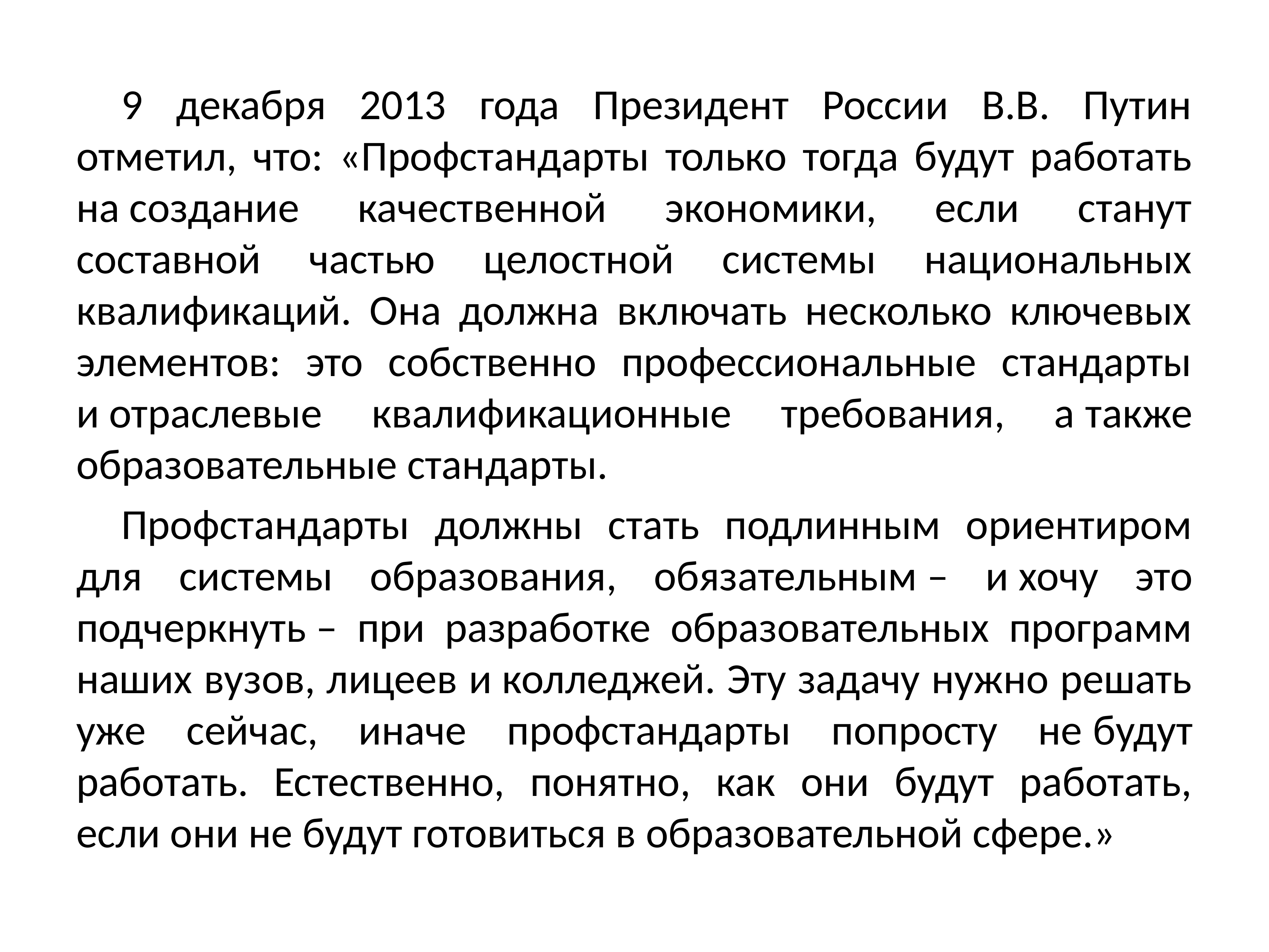

9 декабря 2013 года Президент России В.В. Путин отметил, что: «Профстандарты только тогда будут работать на создание качественной экономики, если станут составной частью целостной системы национальных квалификаций. Она должна включать несколько ключевых элементов: это собственно профессиональные стандарты и отраслевые квалификационные требования, а также образовательные стандарты.
Профстандарты должны стать подлинным ориентиром для системы образования, обязательным – и хочу это подчеркнуть – при разработке образовательных программ наших вузов, лицеев и колледжей. Эту задачу нужно решать уже сейчас, иначе профстандарты попросту не будут работать. Естественно, понятно, как они будут работать, если они не будут готовиться в образовательной сфере.»